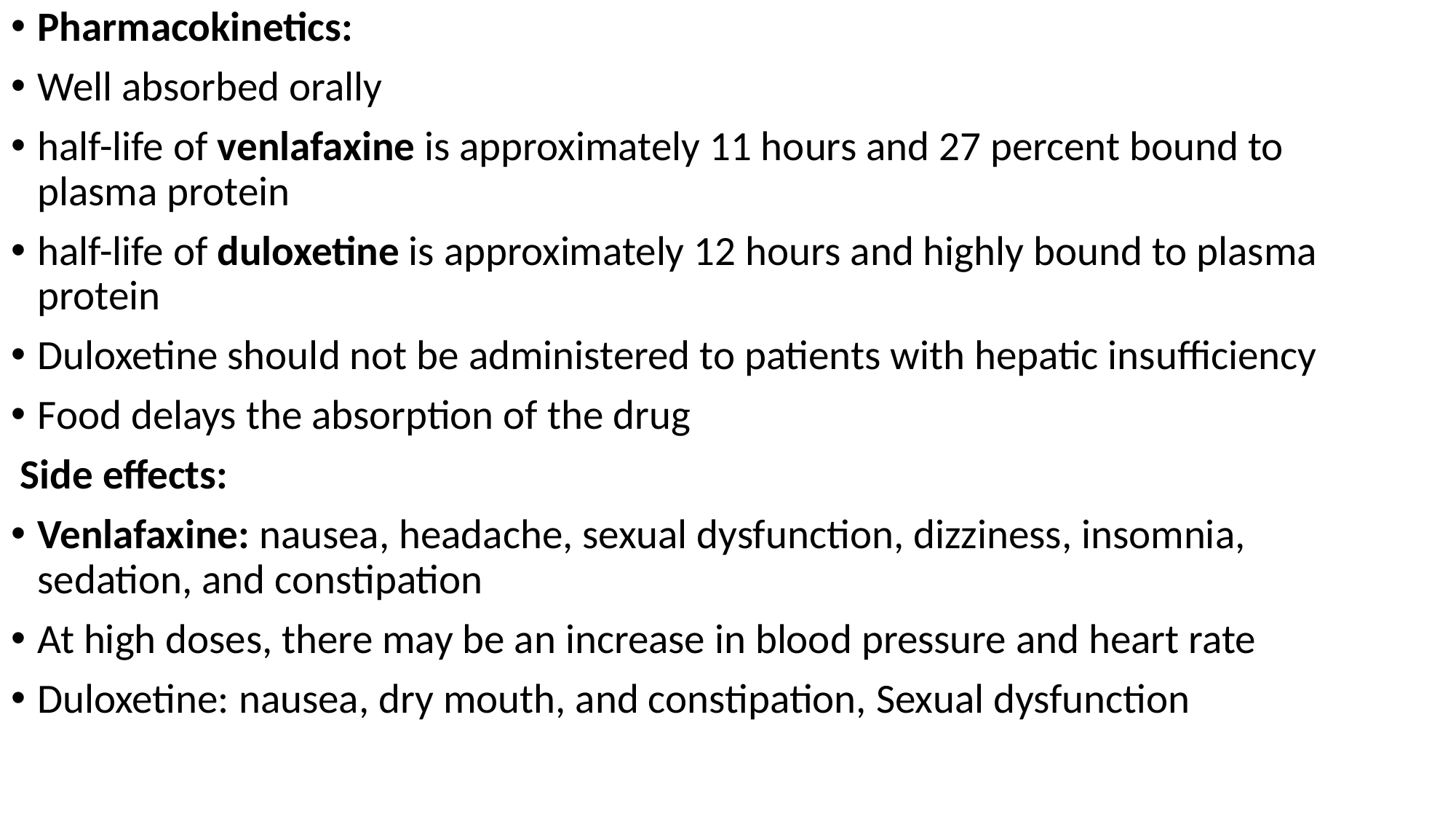

Pharmacokinetics:
Well absorbed orally
half-life of venlafaxine is approximately 11 hours and 27 percent bound to plasma protein
half-life of duloxetine is approximately 12 hours and highly bound to plasma protein
Duloxetine should not be administered to patients with hepatic insufficiency
Food delays the absorption of the drug
 Side effects:
Venlafaxine: nausea, headache, sexual dysfunction, dizziness, insomnia, sedation, and constipation
At high doses, there may be an increase in blood pressure and heart rate
Duloxetine: nausea, dry mouth, and constipation, Sexual dysfunction